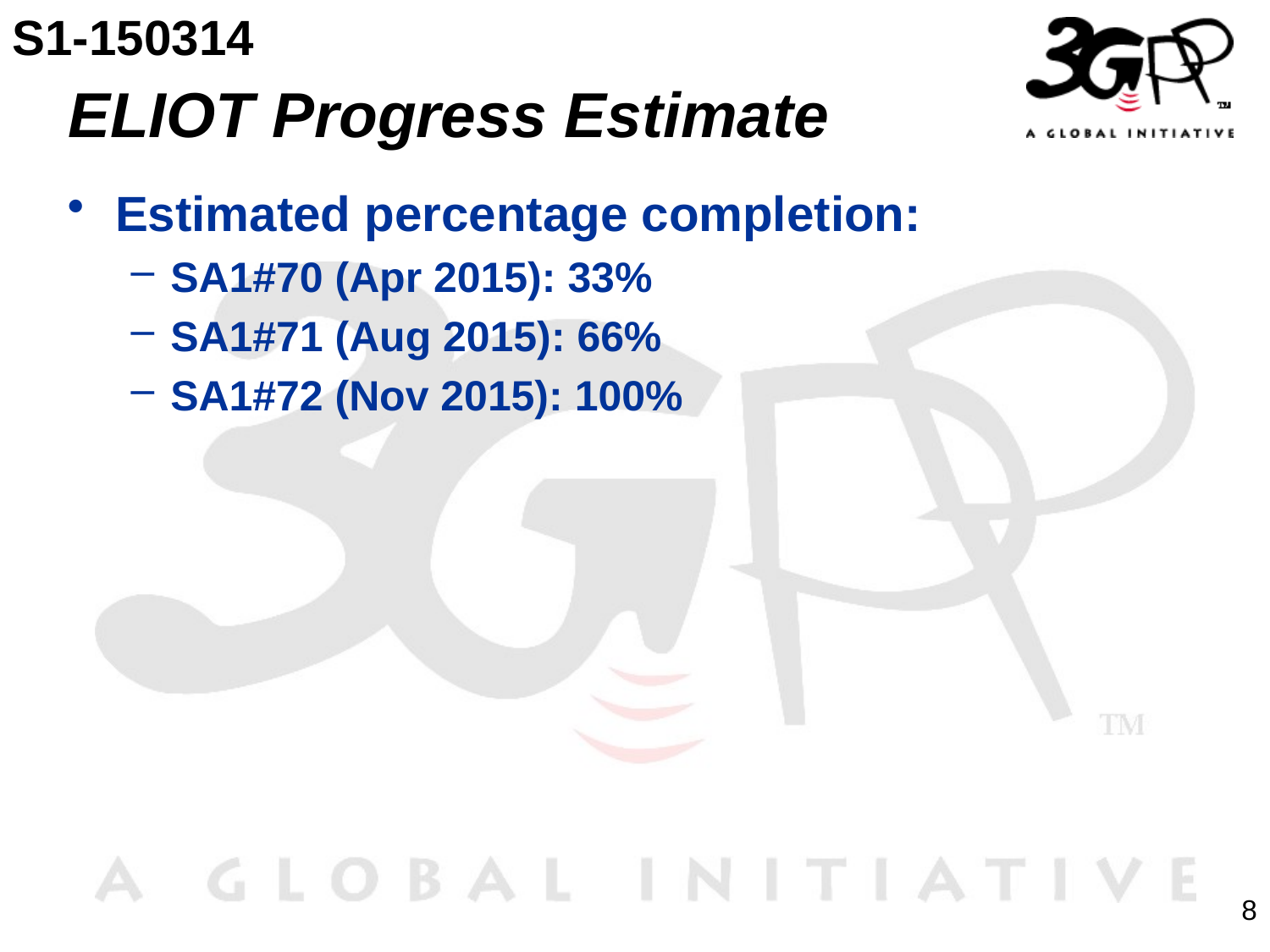

S1-150314
# ELIOT Progress Estimate
Estimated percentage completion:
SA1#70 (Apr 2015): 33%
SA1#71 (Aug 2015): 66%
SA1#72 (Nov 2015): 100%
8